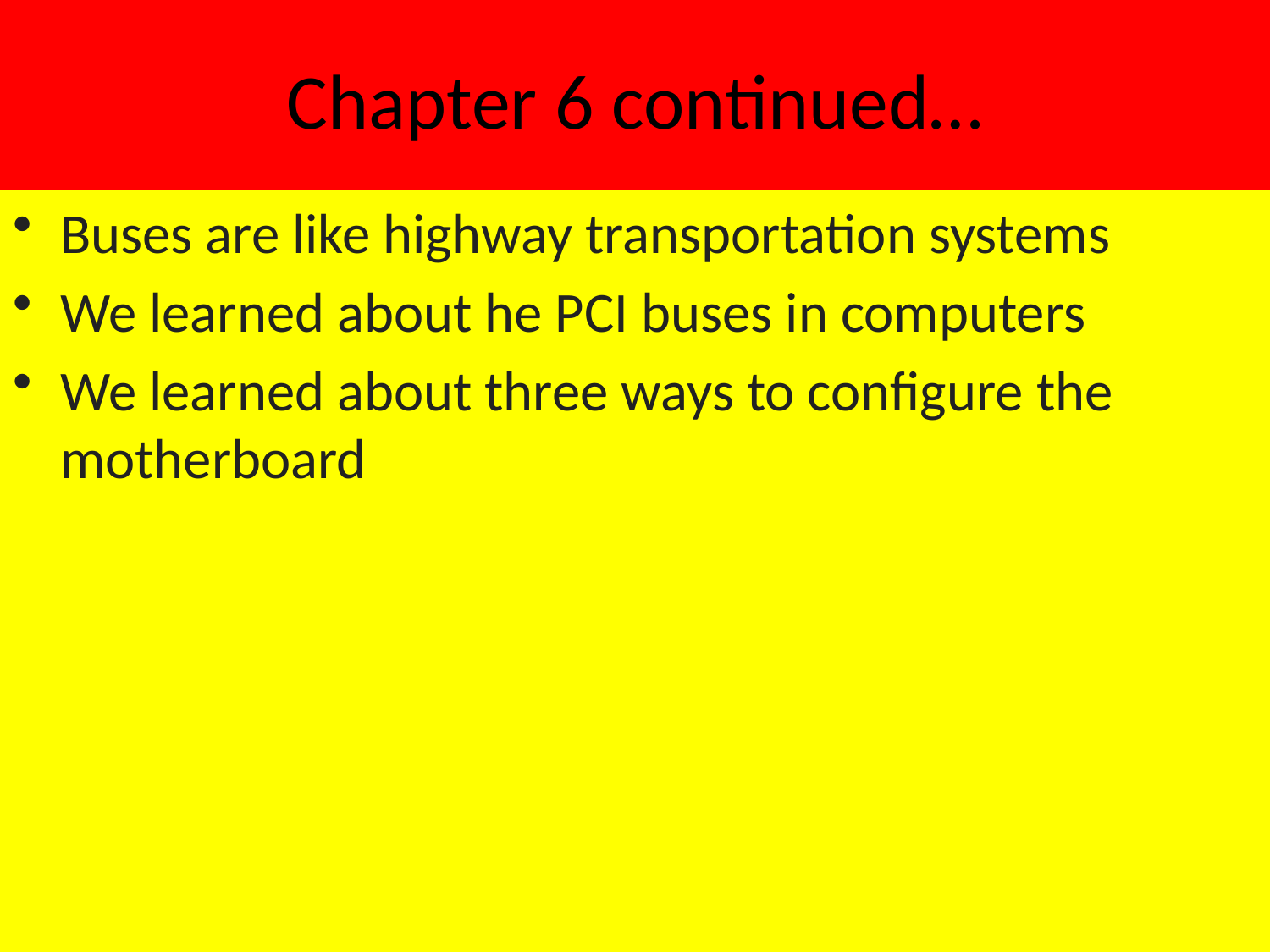

# Chapter 6 continued…
Buses are like highway transportation systems
We learned about he PCI buses in computers
We learned about three ways to configure the motherboard